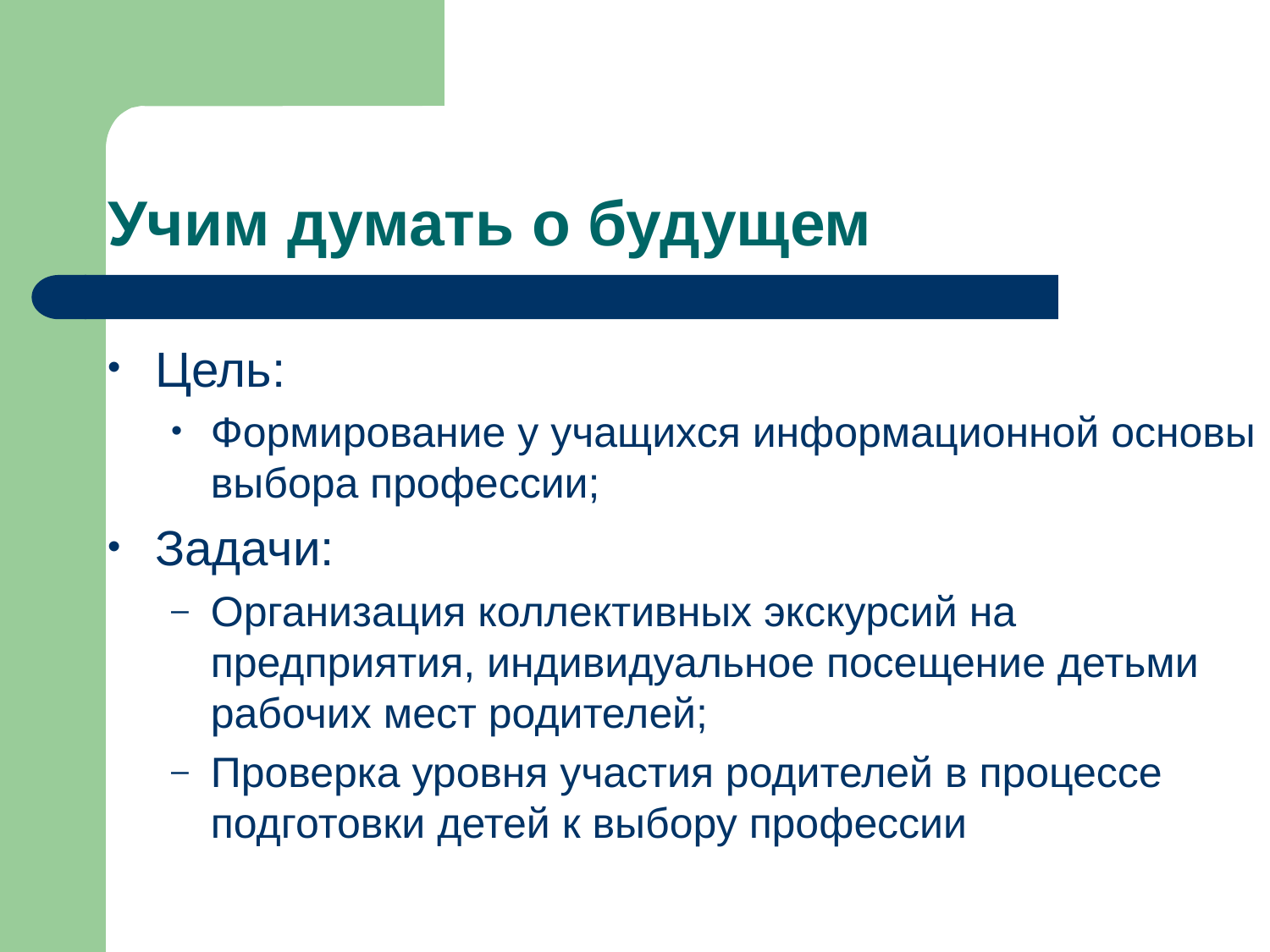

Учим думать о будущем

Цель:
Формирование у учащихся информационной основы выбора профессии;
Задачи:
Организация коллективных экскурсий на предприятия, индивидуальное посещение детьми рабочих мест родителей;
Проверка уровня участия родителей в процессе подготовки детей к выбору профессии